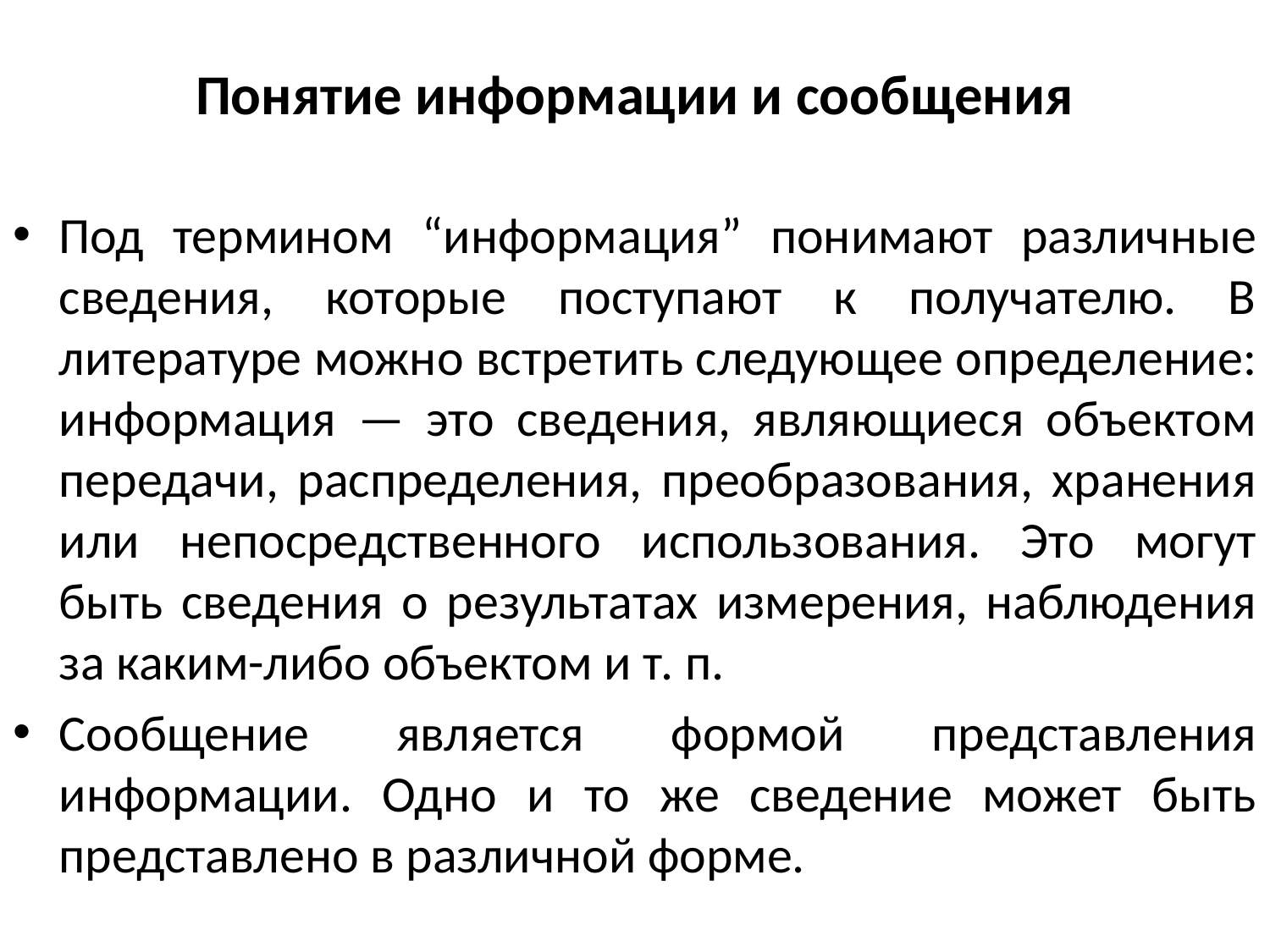

# Понятие информации и сообщения
Под термином “информация” понимают различные сведения, которые поступают к получателю. В литературе можно встретить следующее определение: информация — это сведения, являющиеся объектом передачи, распределения, преобразования, хранения или непосредственного использования. Это могут быть сведения о результатах измерения, наблюдения за каким-либо объектом и т. п.
Сообщение является формой представления информации. Одно и то же сведение может быть представлено в различной форме.